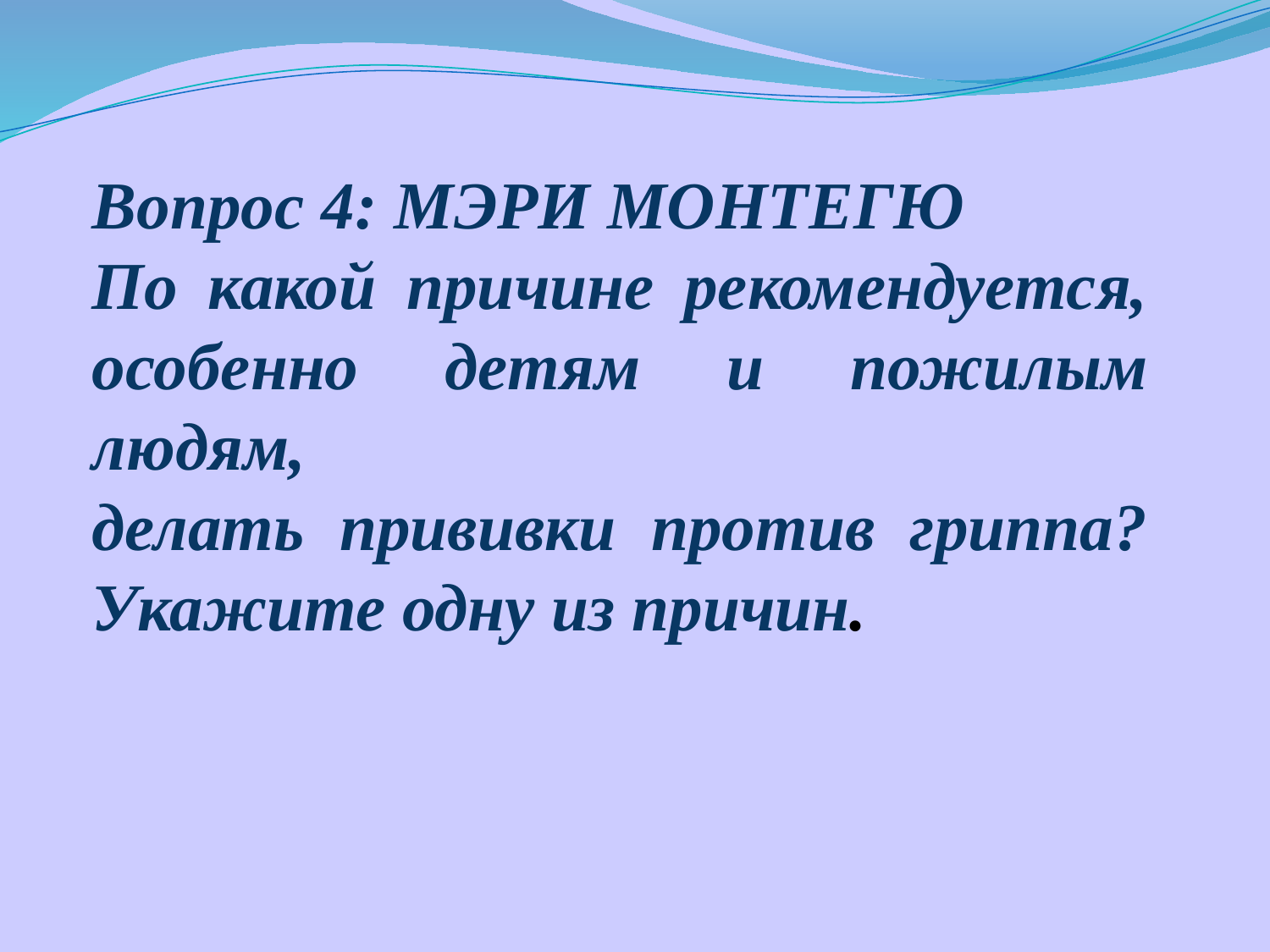

Вопрос 4: МЭРИ МОНТЕГЮ
По какой причине рекомендуется, особенно детям и пожилым людям,
делать прививки против гриппа? Укажите одну из причин.